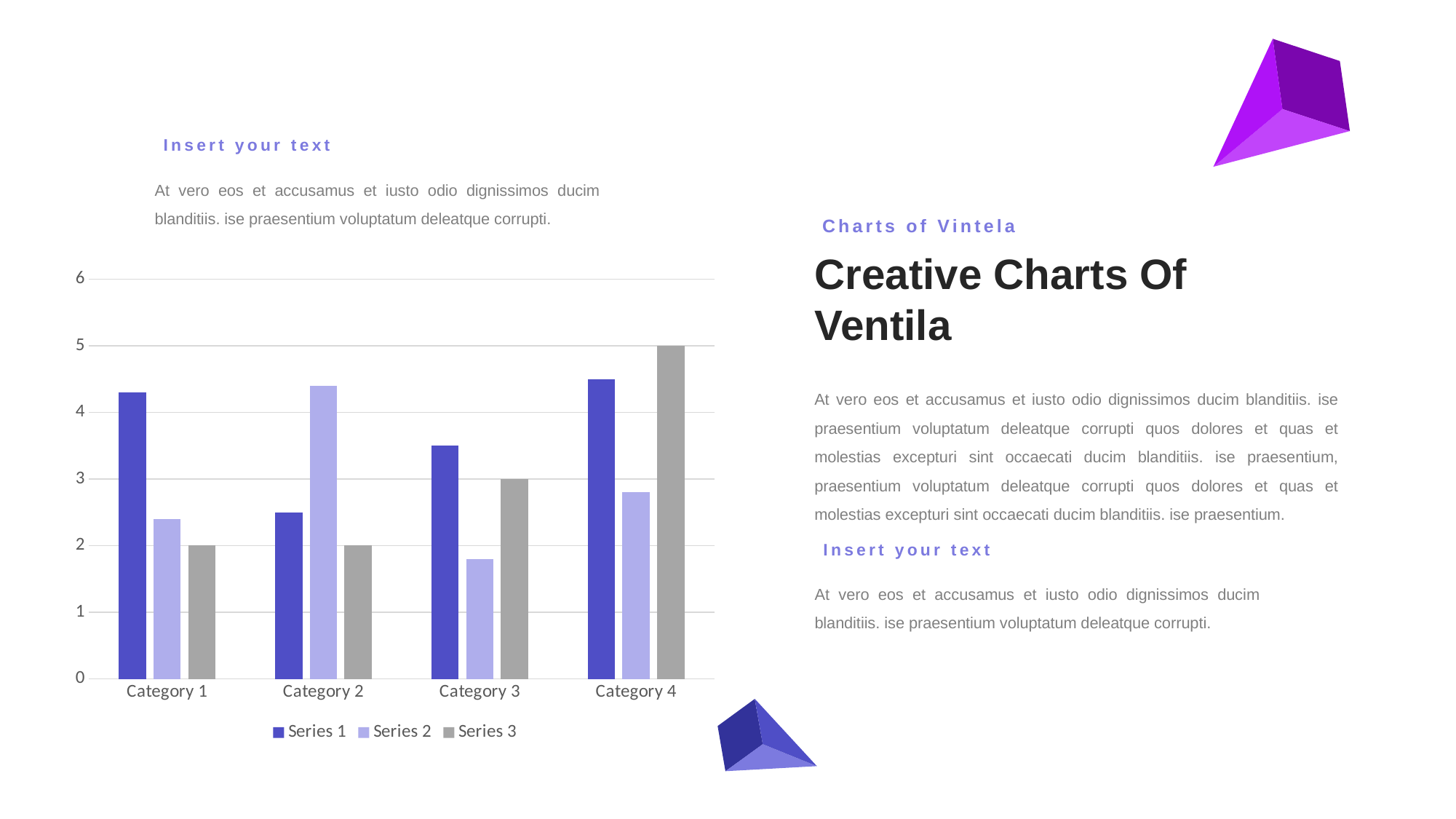

Insert your text
At vero eos et accusamus et iusto odio dignissimos ducim blanditiis. ise praesentium voluptatum deleatque corrupti.
Charts of Vintela
Creative Charts Of Ventila

### Chart

| Category | Series 1 | Series 2 | Series 3 |
|---|---|---|---|
| Category 1 | 4.3 | 2.4 | 2.0 |
| Category 2 | 2.5 | 4.4 | 2.0 |
| Category 3 | 3.5 | 1.8 | 3.0 |
| Category 4 | 4.5 | 2.8 | 5.0 |
At vero eos et accusamus et iusto odio dignissimos ducim blanditiis. ise praesentium voluptatum deleatque corrupti quos dolores et quas et molestias excepturi sint occaecati ducim blanditiis. ise praesentium, praesentium voluptatum deleatque corrupti quos dolores et quas et molestias excepturi sint occaecati ducim blanditiis. ise praesentium.
Insert your text
At vero eos et accusamus et iusto odio dignissimos ducim blanditiis. ise praesentium voluptatum deleatque corrupti.